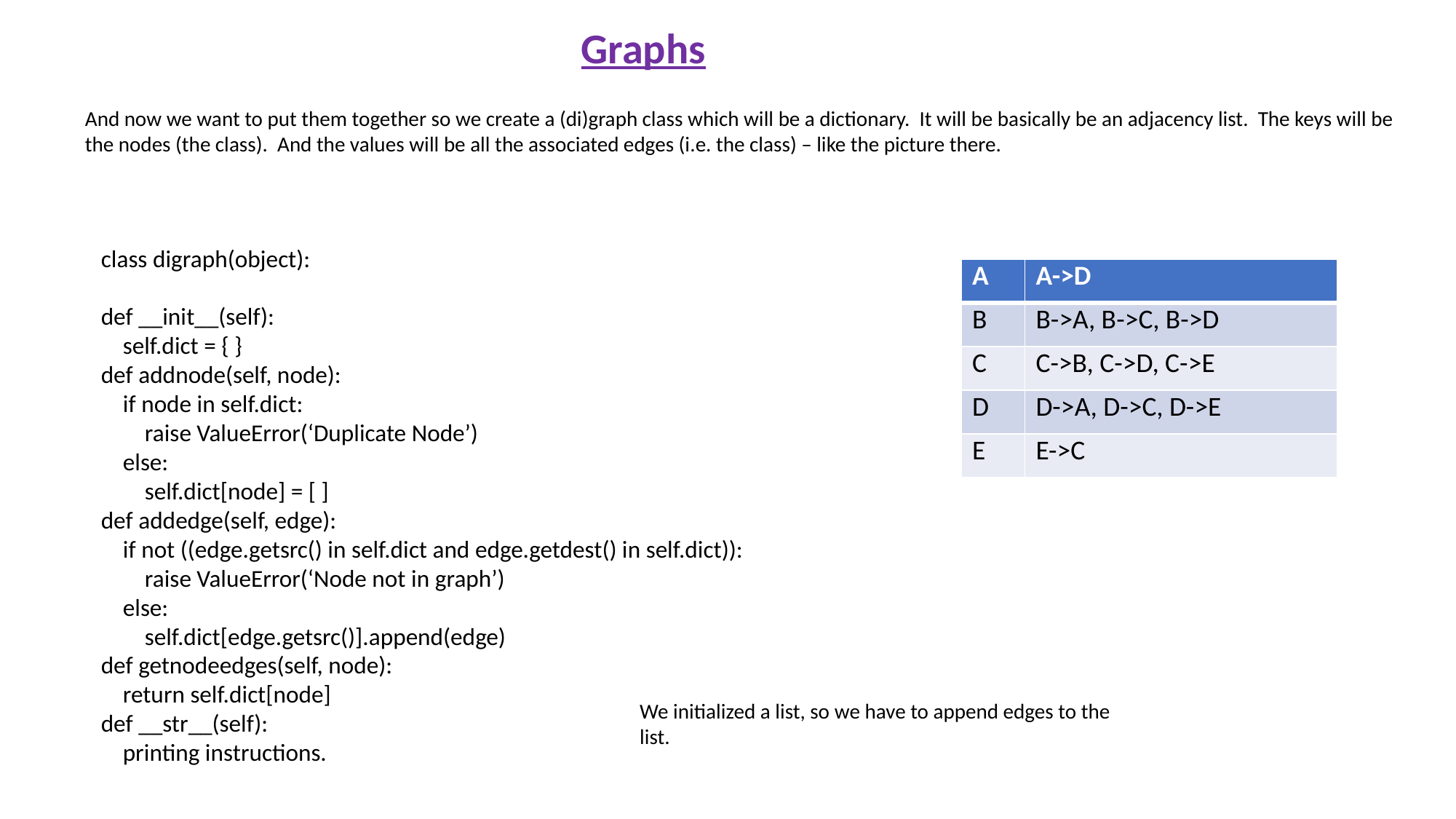

Graphs
And now we want to put them together so we create a (di)graph class which will be a dictionary.  It will be basically be an adjacency list.  The keys will be the nodes (the class).  And the values will be all the associated edges (i.e. the class) – like the picture there.
class digraph(object):

def __init__(self):
    self.dict = { }
def addnode(self, node):
    if node in self.dict:
        raise ValueError(‘Duplicate Node’)
    else:
        self.dict[node] = [ ]
def addedge(self, edge):
    if not ((edge.getsrc() in self.dict and edge.getdest() in self.dict)):
        raise ValueError(‘Node not in graph’)
    else:
        self.dict[edge.getsrc()].append(edge)
def getnodeedges(self, node):
    return self.dict[node]
def __str__(self):
    printing instructions.
| A | A->D |
| --- | --- |
| B | B->A, B->C, B->D |
| C | C->B, C->D, C->E |
| D | D->A, D->C, D->E |
| E | E->C |
We initialized a list, so we have to append edges to the list.